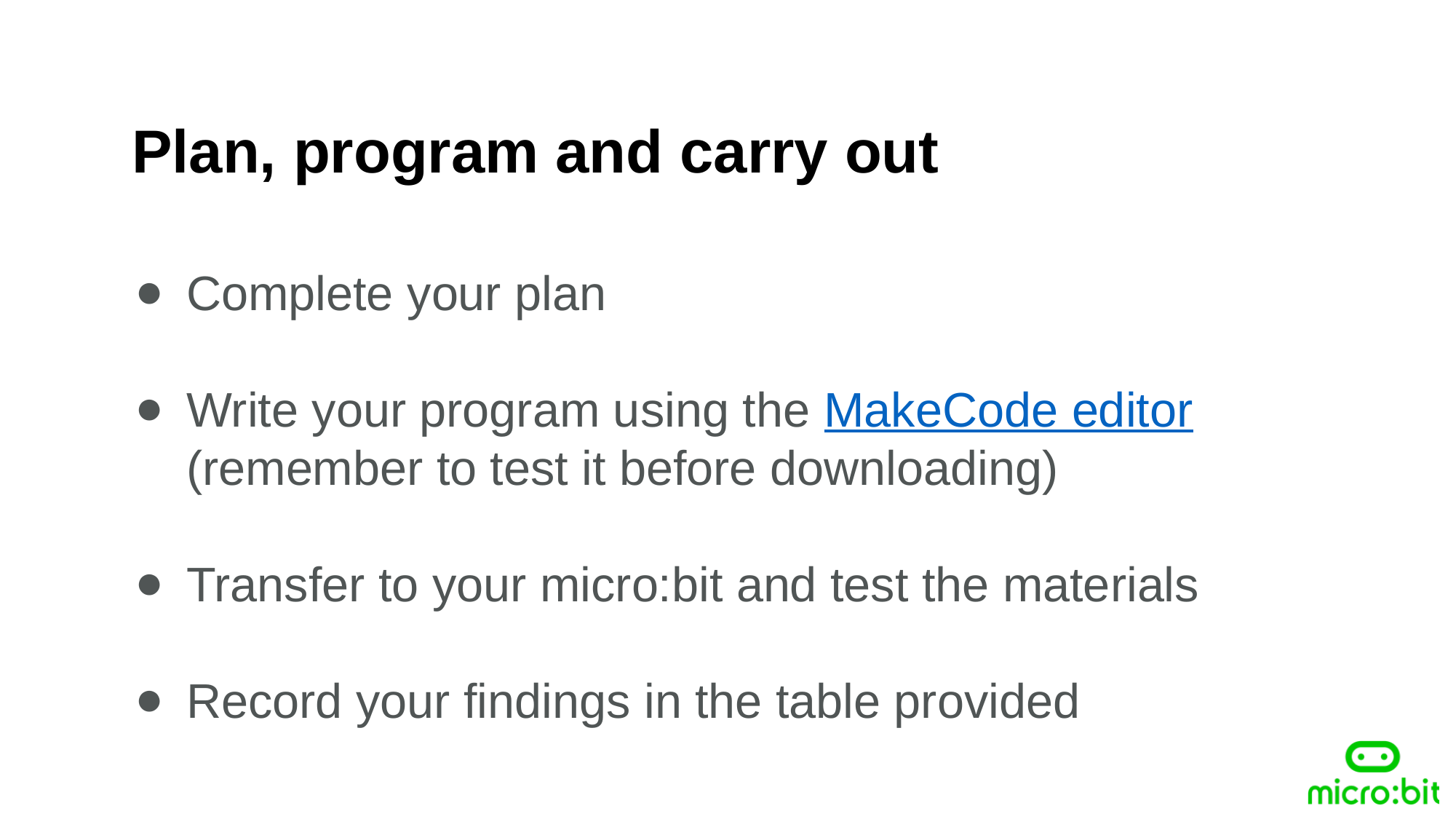

Plan, program and carry out

Complete your plan

Write your program using the MakeCode editor (remember to test it before downloading)

Transfer to your micro:bit and test the materials

Record your findings in the table provided